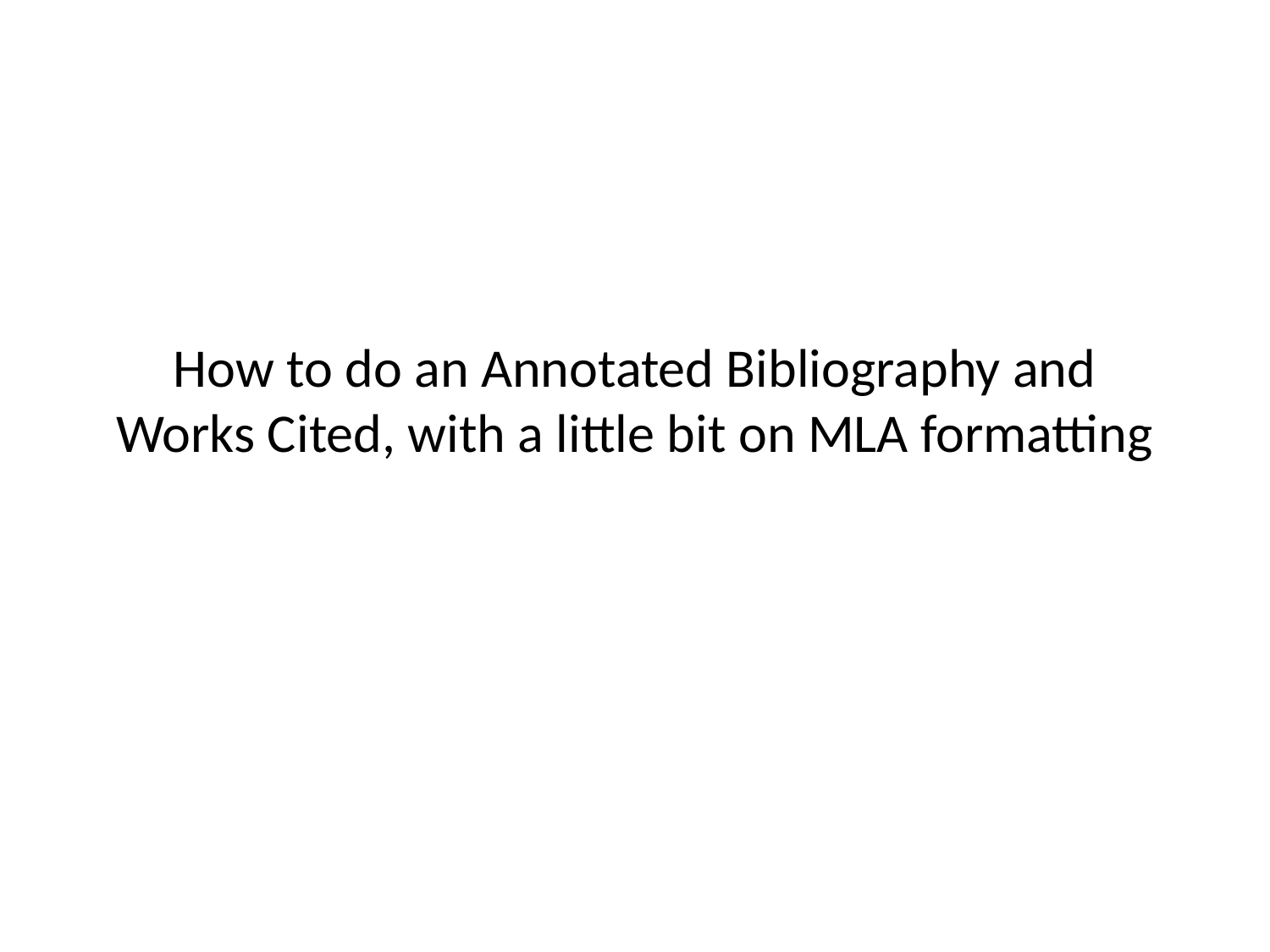

# How to do an Annotated Bibliography and Works Cited, with a little bit on MLA formatting